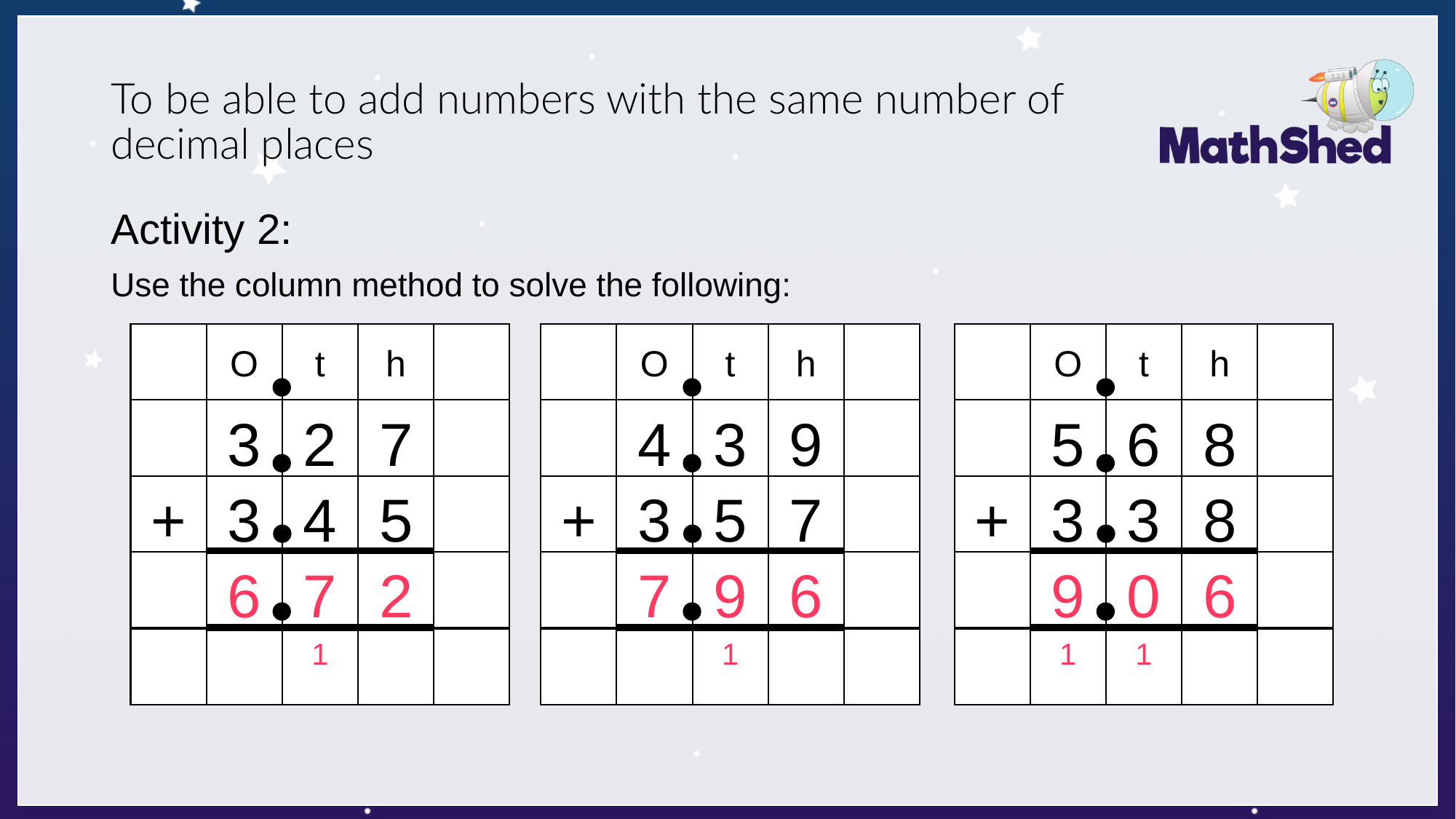

# To be able to add numbers with the same number of decimal places
Activity 2:
Use the column method to solve the following:

O

t
h

O

t
h

O

t
h

3
2
7

4
3
9

5
6
8

+
3
4
5

+
3
5
7

+
3
3
8

6
7
2

7
7
9
6

9
0
6

1

1

1
1